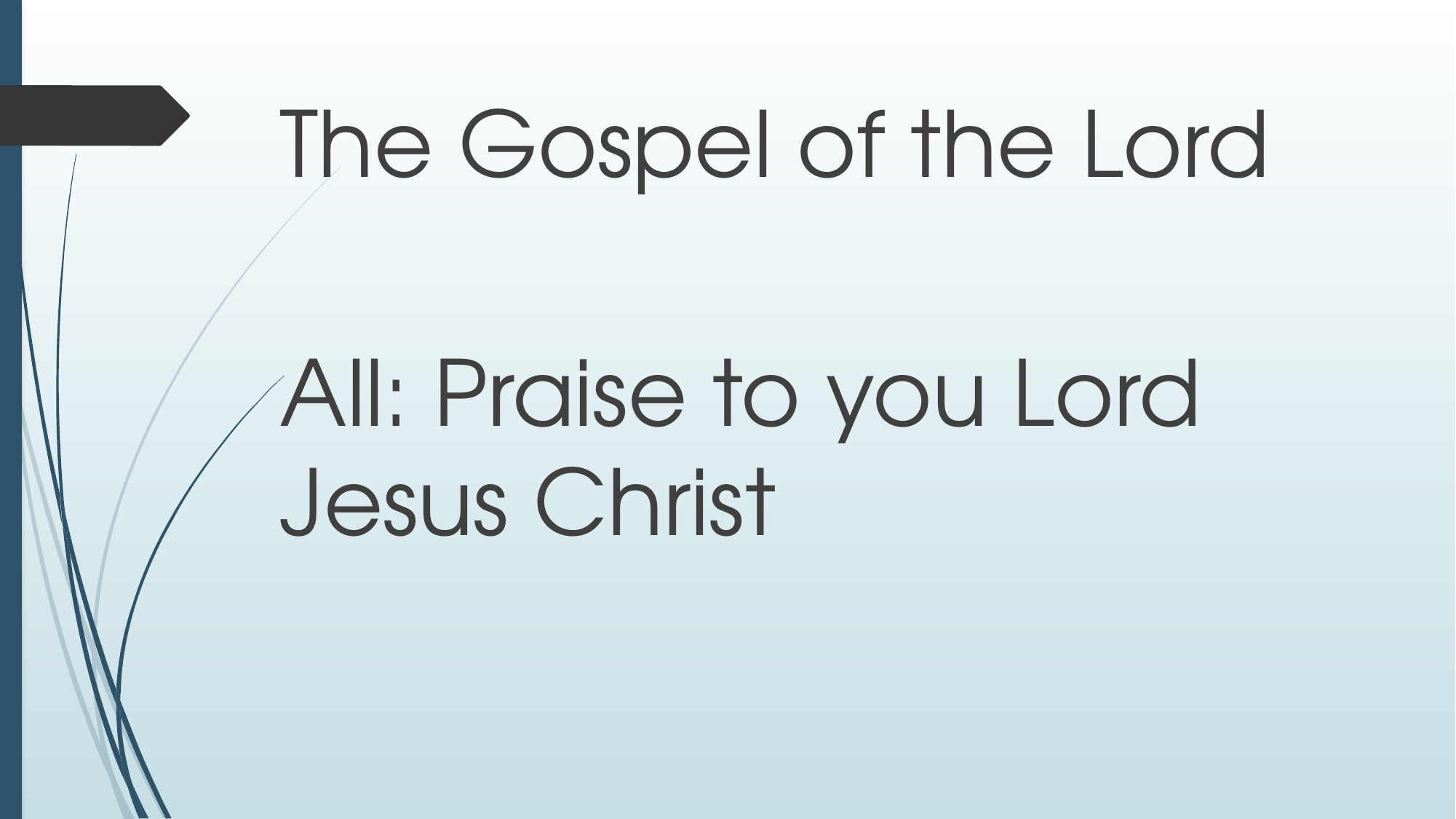

The Gospel of the Lord

All: Praise to you Lord Jesus Christ